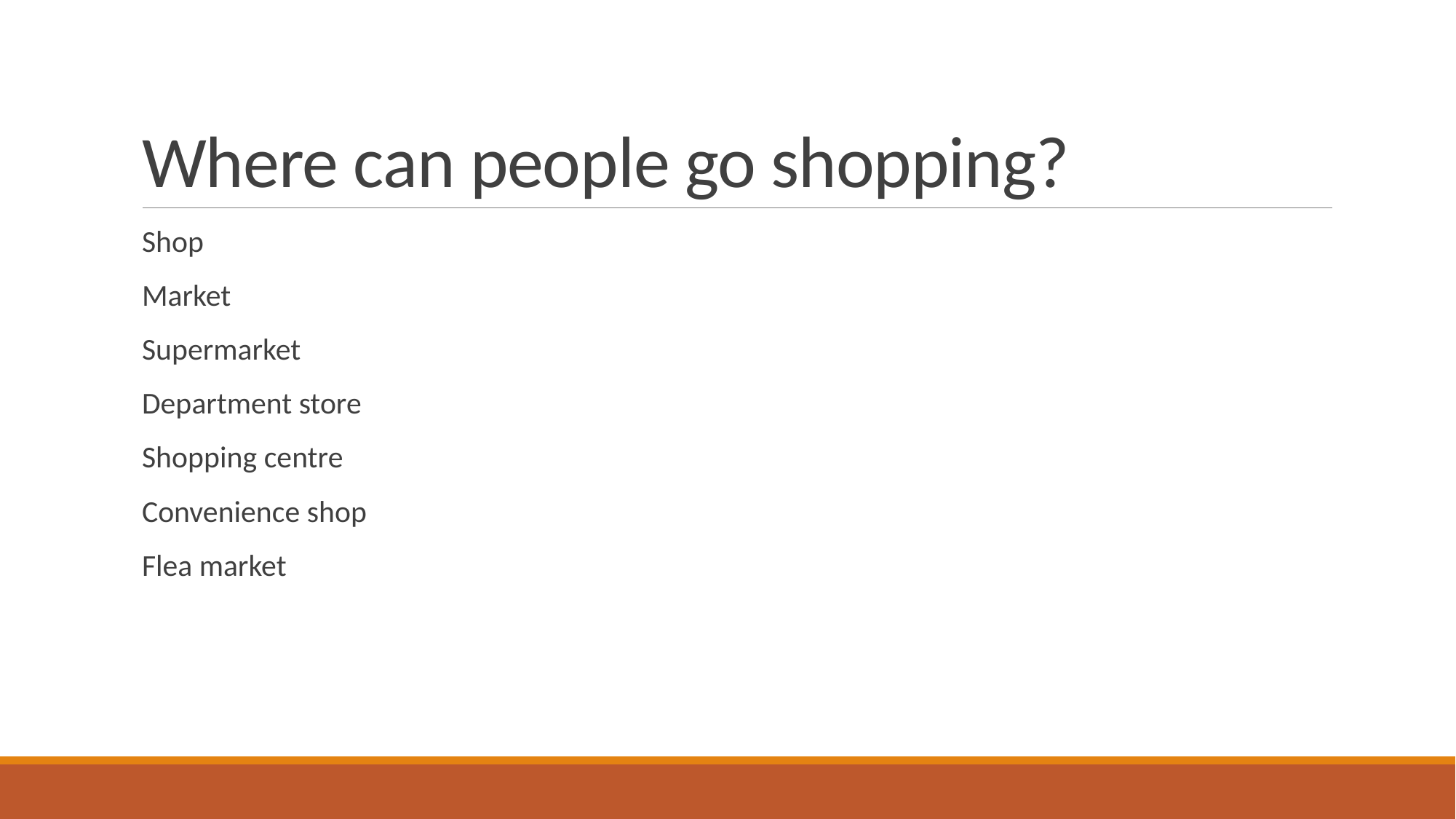

# Where can people go shopping?
Shop
Market
Supermarket
Department store
Shopping centre
Convenience shop
Flea market